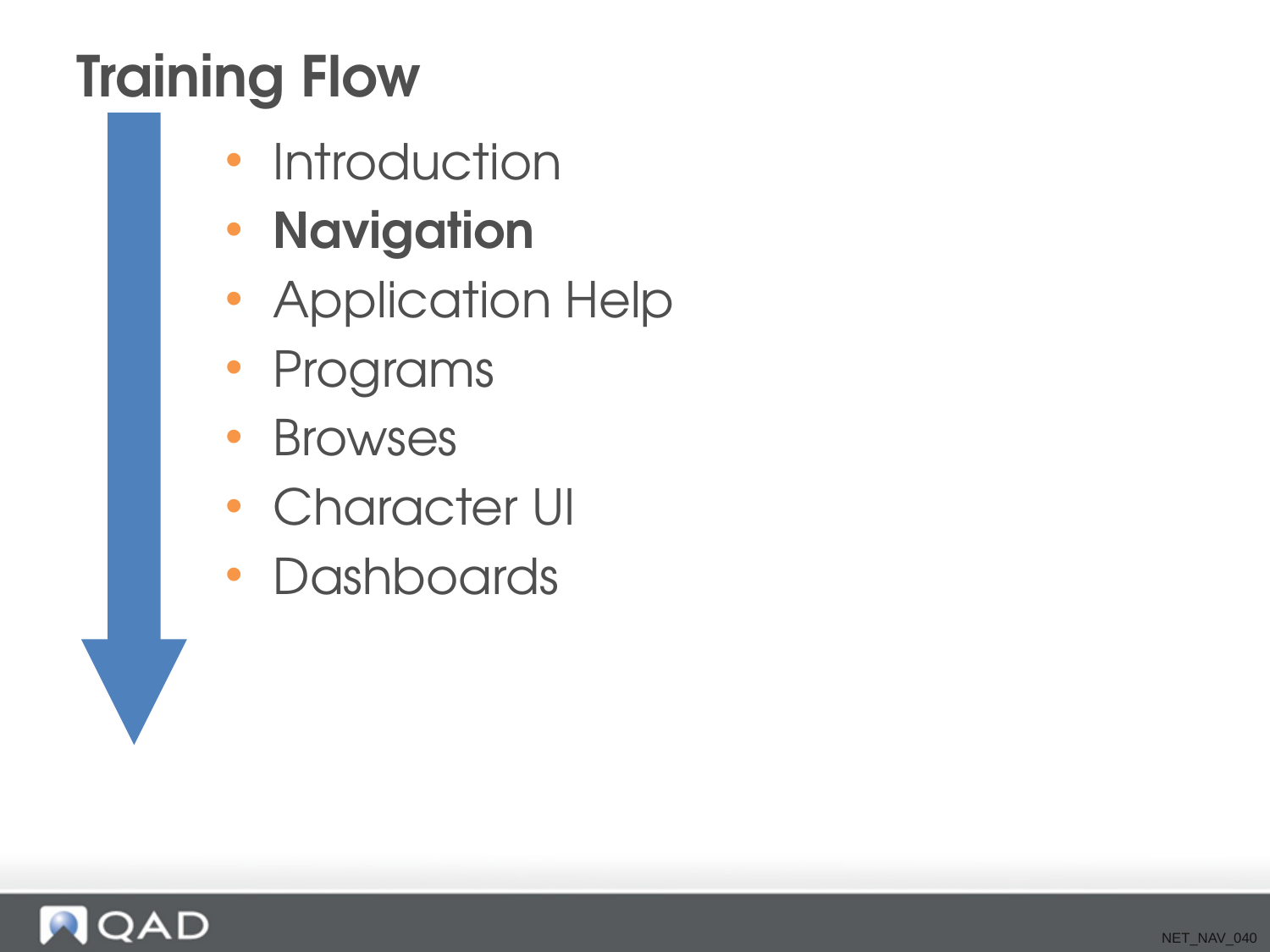

# Training Flow

Introduction
Navigation
Application Help
Programs
Browses
Character UI
Dashboards
NET_NAV_040